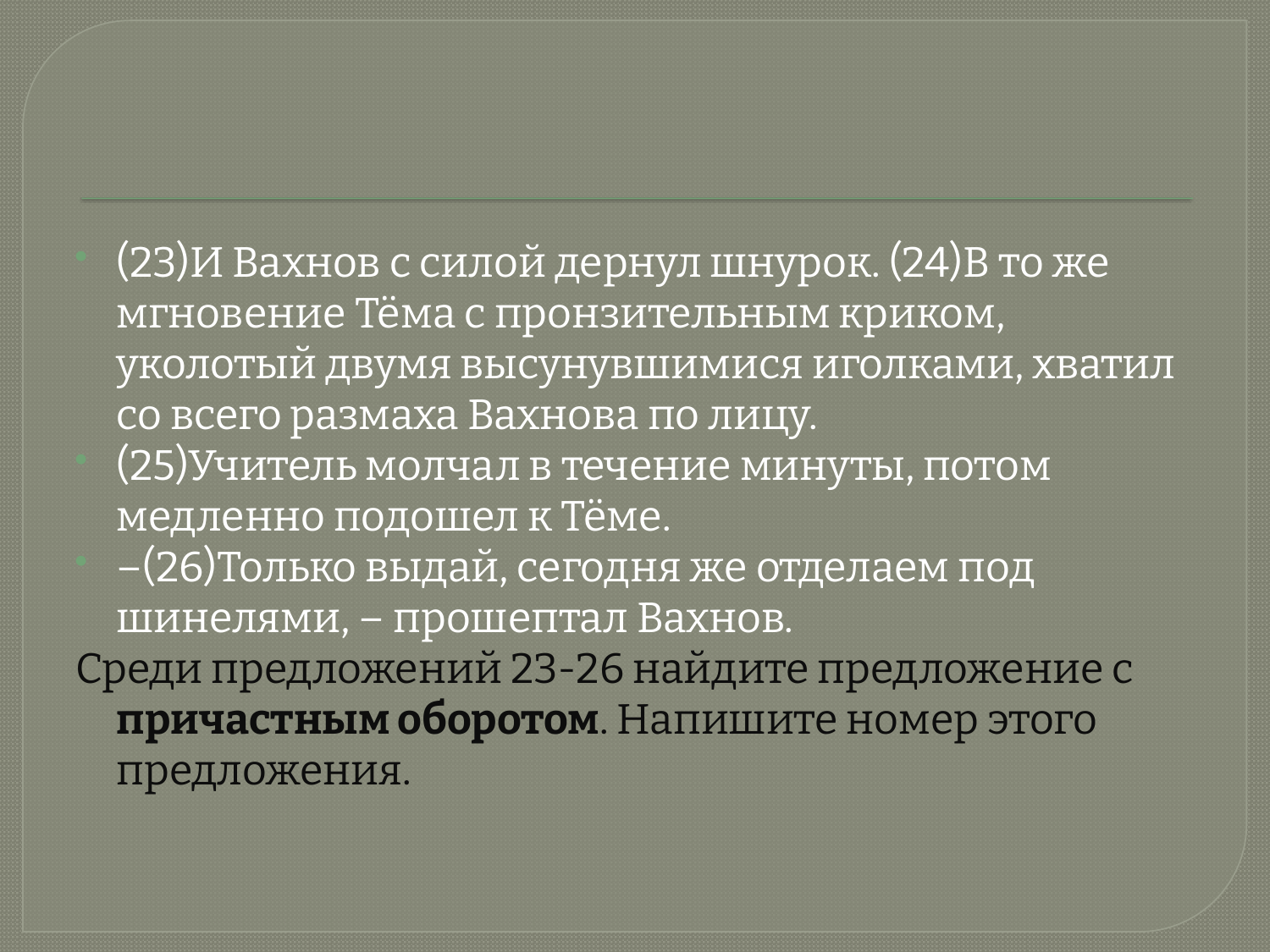

#
(23)И Вахнов с силой дернул шнурок. (24)В то же мгновение Тёма с пронзительным криком, уколотый двумя высунувшимися иголками, хватил со всего размаха Вахнова по лицу.
(25)Учитель молчал в течение минуты, потом медленно подошел к Тёме.
–(26)Только выдай, сегодня же отделаем под шинелями, – прошептал Вахнов.
Среди предложений 23-26 найдите предложение с причастным оборотом. Напишите номер этого предложения.